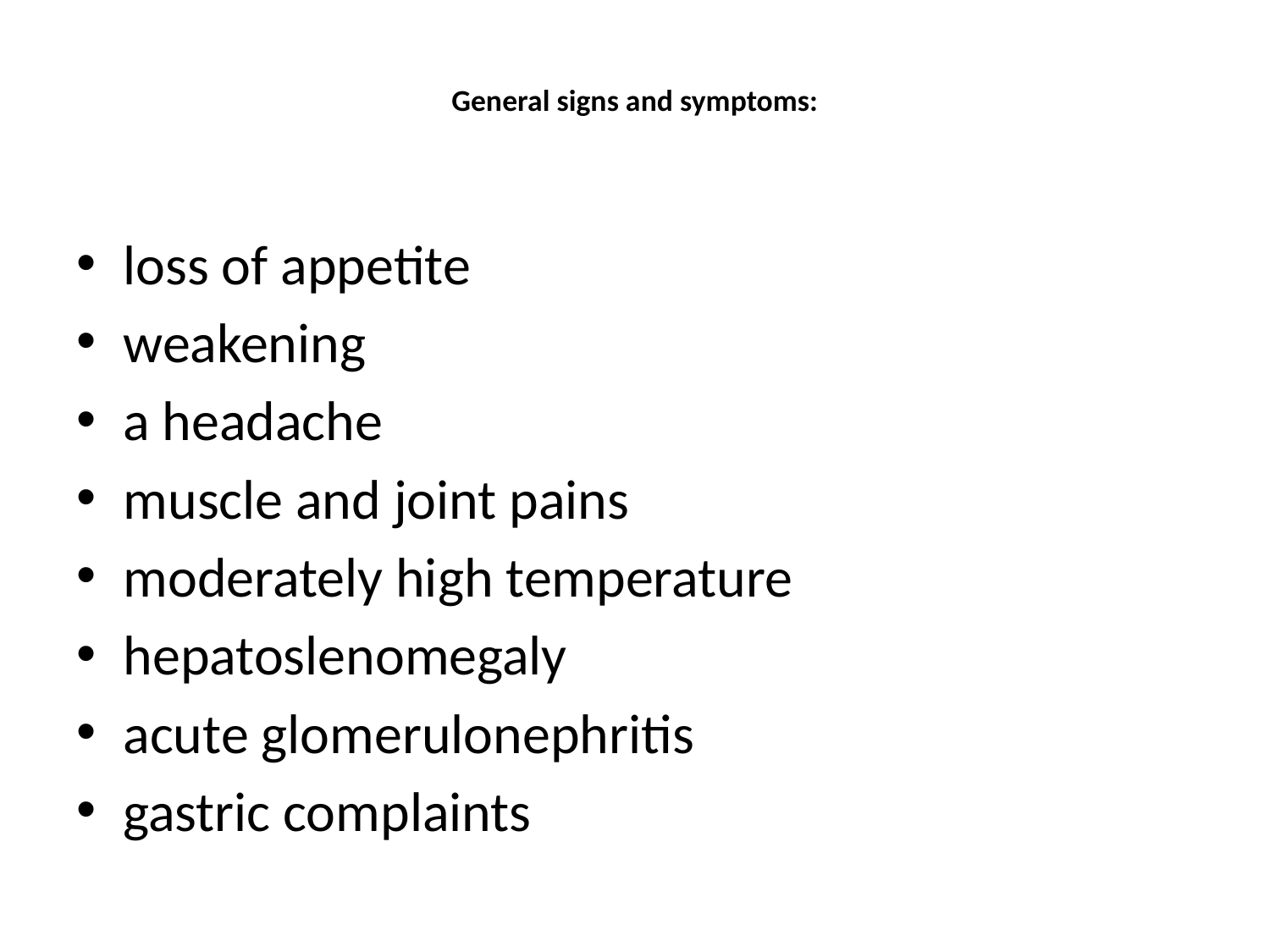

# General signs and symptoms:
loss of appetite
weakening
a headache
muscle and joint pains
moderately high temperature
hepatoslenomegaly
acute glomerulonephritis
gastric complaints